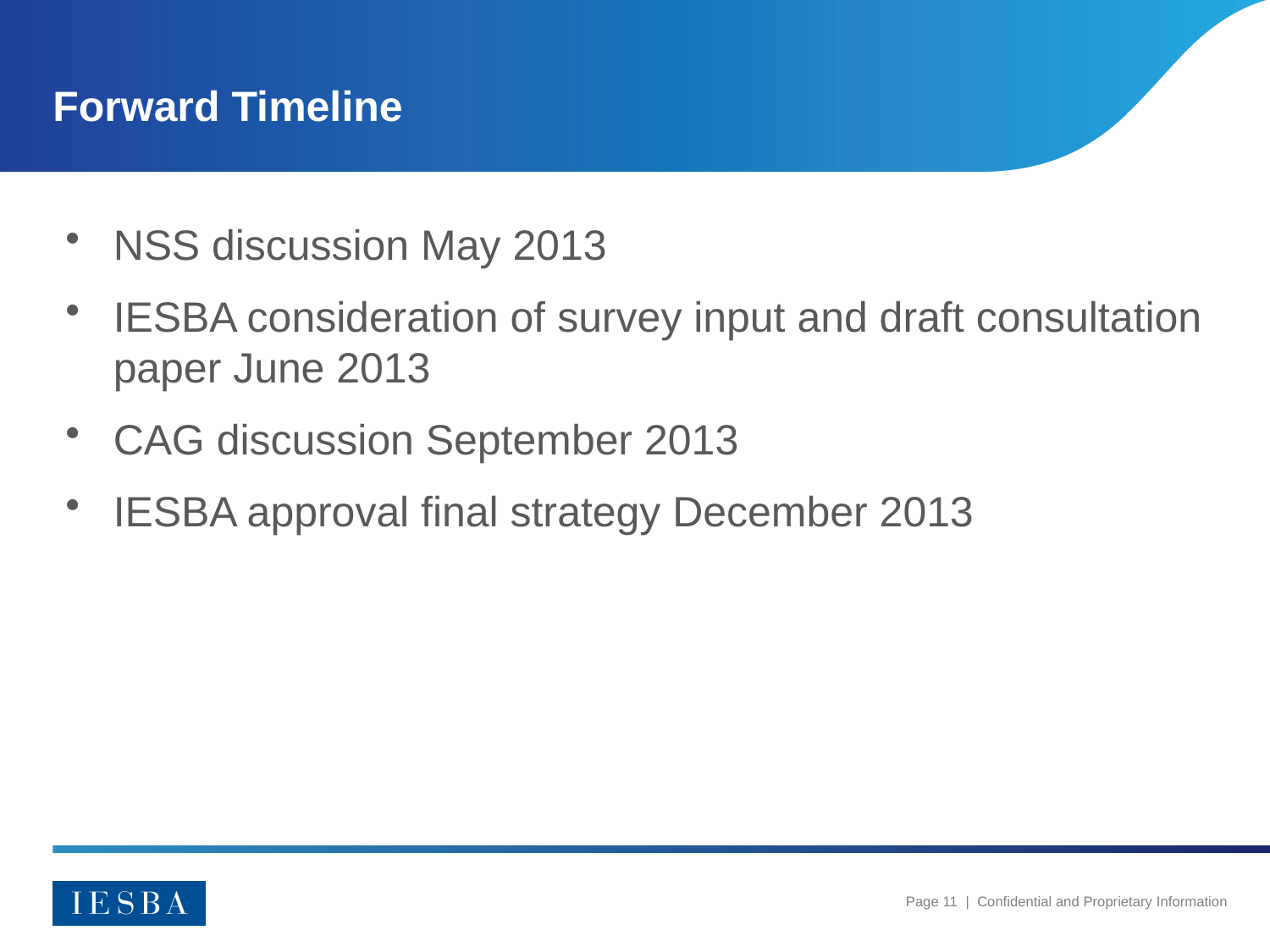

# Forward Timeline
NSS discussion May 2013
IESBA consideration of survey input and draft consultation paper June 2013
CAG discussion September 2013
IESBA approval final strategy December 2013